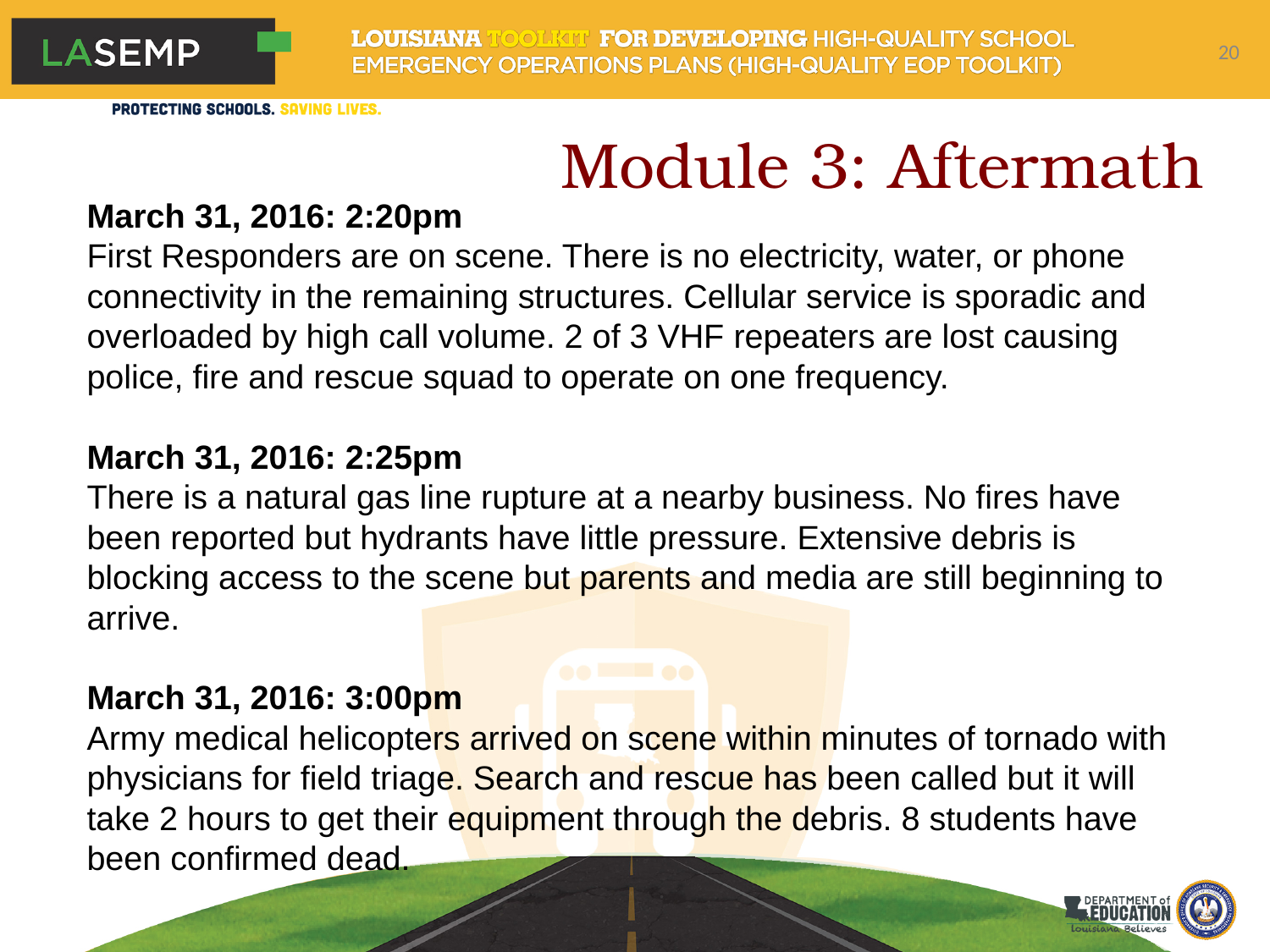

20
# Module 3: Aftermath
March 31, 2016: 2:20pm
First Responders are on scene. There is no electricity, water, or phone connectivity in the remaining structures. Cellular service is sporadic and overloaded by high call volume. 2 of 3 VHF repeaters are lost causing police, fire and rescue squad to operate on one frequency.

March 31, 2016: 2:25pm
There is a natural gas line rupture at a nearby business. No fires have been reported but hydrants have little pressure. Extensive debris is blocking access to the scene but parents and media are still beginning to arrive.

March 31, 2016: 3:00pm
Army medical helicopters arrived on scene within minutes of tornado with physicians for field triage. Search and rescue has been called but it will take 2 hours to get their equipment through the debris. 8 students have been confirmed dead.